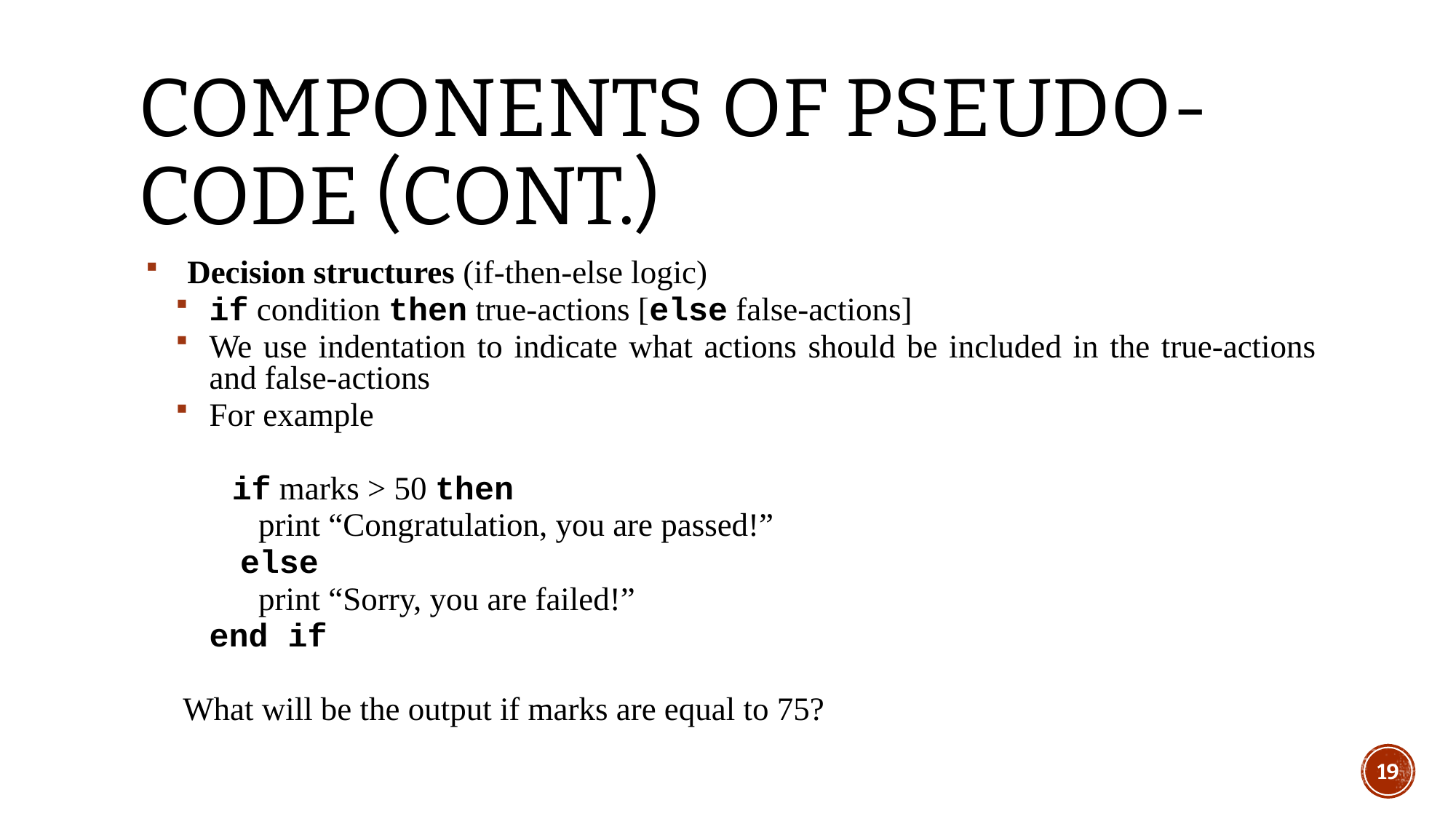

# Components of Pseudo-code (cont.)
Decision structures (if-then-else logic)
if condition then true-actions [else false-actions]
We use indentation to indicate what actions should be included in the true-actions and false-actions
For example

if marks > 50 then
	print “Congratulation, you are passed!”
 else
	print “Sorry, you are failed!”
		end if

What will be the output if marks are equal to 75?

19